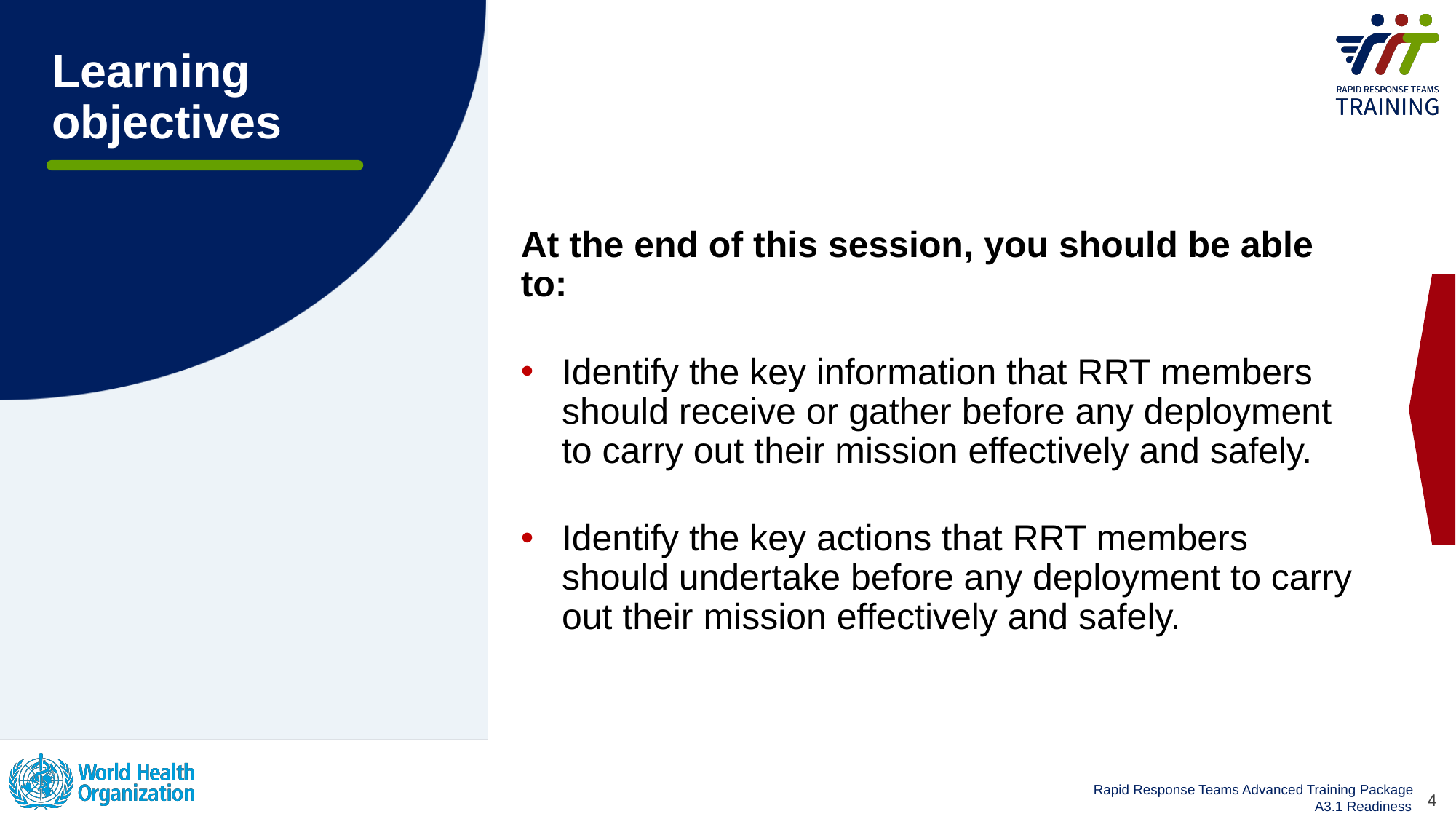

# Learning objectives
At the end of this session, you should be able to:

Identify the key information that RRT members should receive or gather before any deployment to carry out their mission effectively and safely.

Identify the key actions that RRT members should undertake before any deployment to carry out their mission effectively and safely.
4